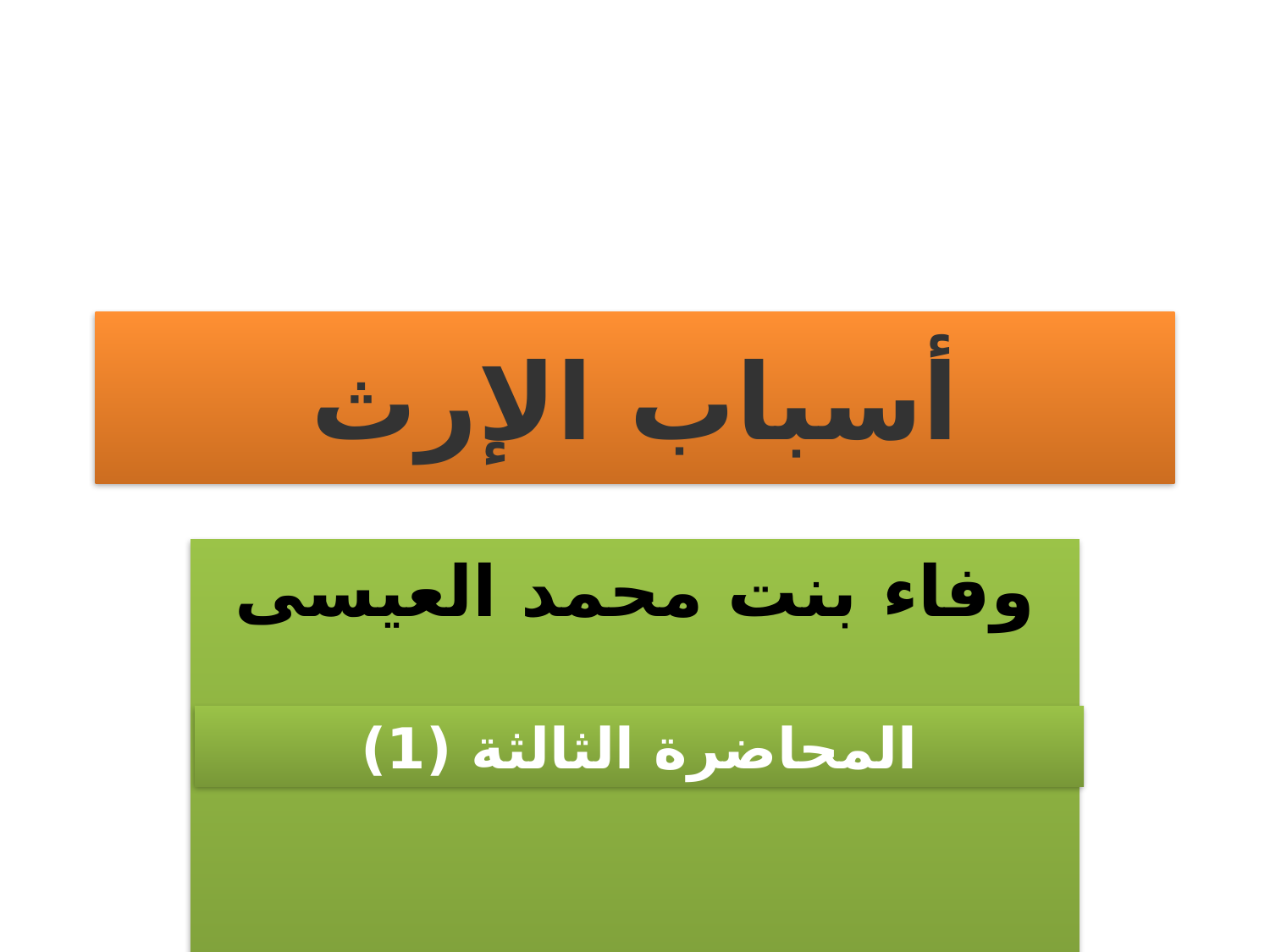

# أسباب الإرث
وفاء بنت محمد العيسى
المحاضرة الثالثة (1)